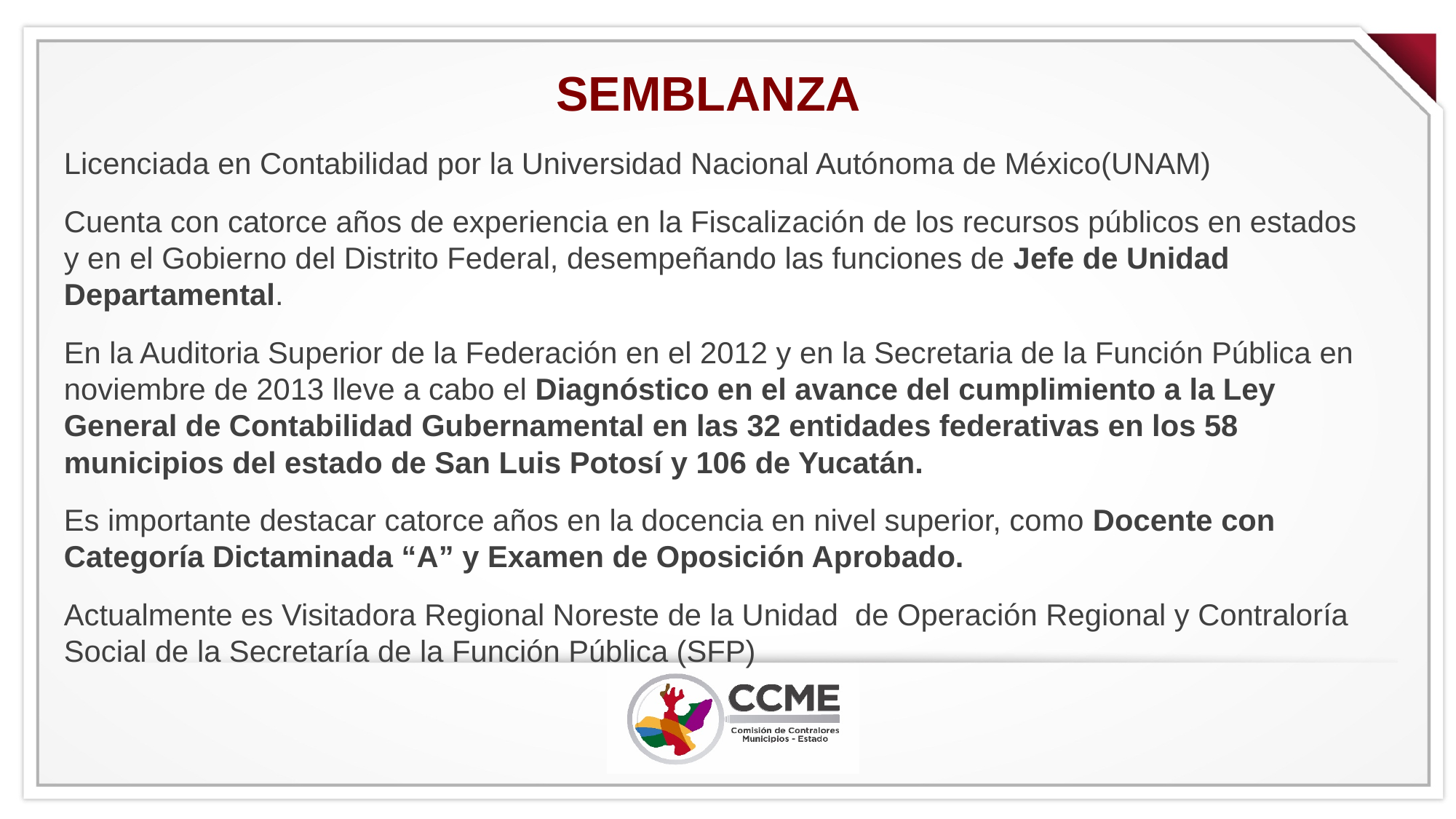

SEMBLANZA
Licenciada en Contabilidad por la Universidad Nacional Autónoma de México(UNAM)

Cuenta con catorce años de experiencia en la Fiscalización de los recursos públicos en estados  y en el Gobierno del Distrito Federal, desempeñando las funciones de Jefe de Unidad Departamental.

En la Auditoria Superior de la Federación en el 2012 y en la Secretaria de la Función Pública en noviembre de 2013 lleve a cabo el Diagnóstico en el avance del cumplimiento a la Ley General de Contabilidad Gubernamental en las 32 entidades federativas en los 58 municipios del estado de San Luis Potosí y 106 de Yucatán.

Es importante destacar catorce años en la docencia en nivel superior, como Docente con Categoría Dictaminada “A” y Examen de Oposición Aprobado.

Actualmente es Visitadora Regional Noreste de la Unidad  de Operación Regional y Contraloría Social de la Secretaría de la Función Pública (SFP)